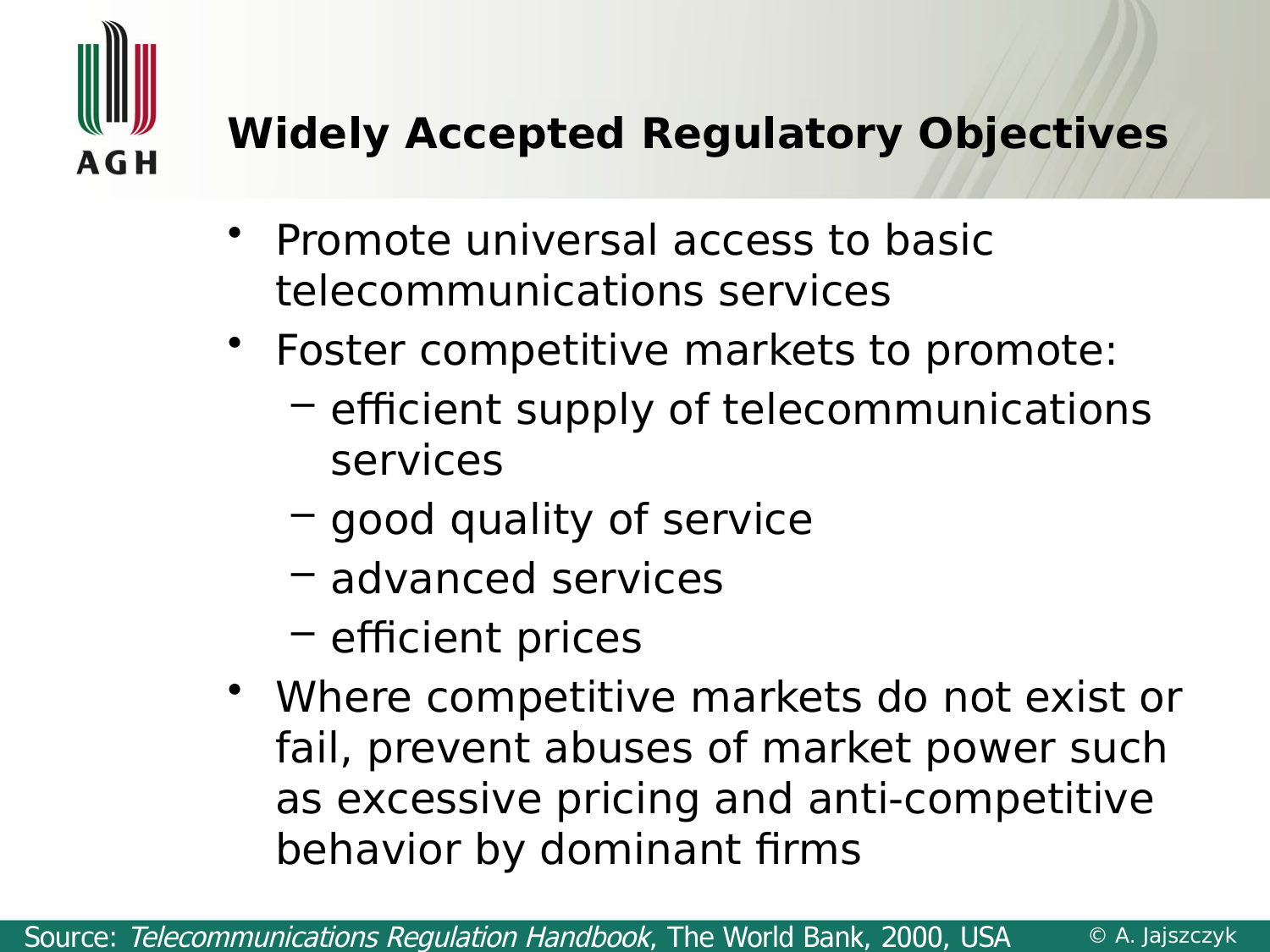

# Widely Accepted Regulatory Objectives
Promote universal access to basic telecommunications services
Foster competitive markets to promote:
efficient supply of telecommunications services
good quality of service
advanced services
efficient prices
Where competitive markets do not exist or fail, prevent abuses of market power such as excessive pricing and anti-competitive behavior by dominant firms
Source: Telecommunications Regulation Handbook, The World Bank, 2000, USA